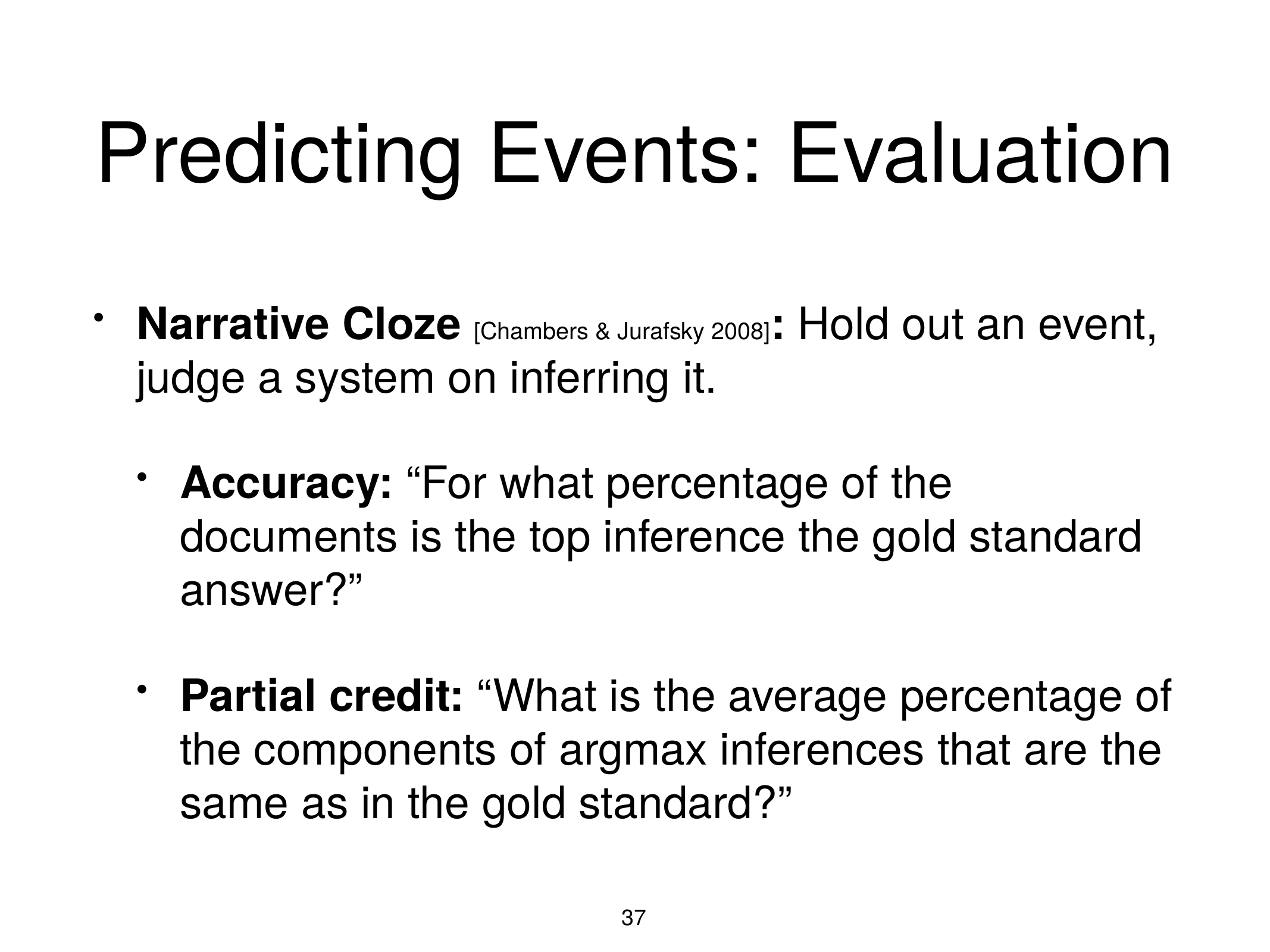

# Predicting Events: Evaluation
Narrative Cloze [Chambers & Jurafsky 2008]: Hold out an event, judge a system on inferring it.
Accuracy: “For what percentage of the documents is the top inference the gold standard answer?”
Partial credit: “What is the average percentage of the components of argmax inferences that are the same as in the gold standard?”
37